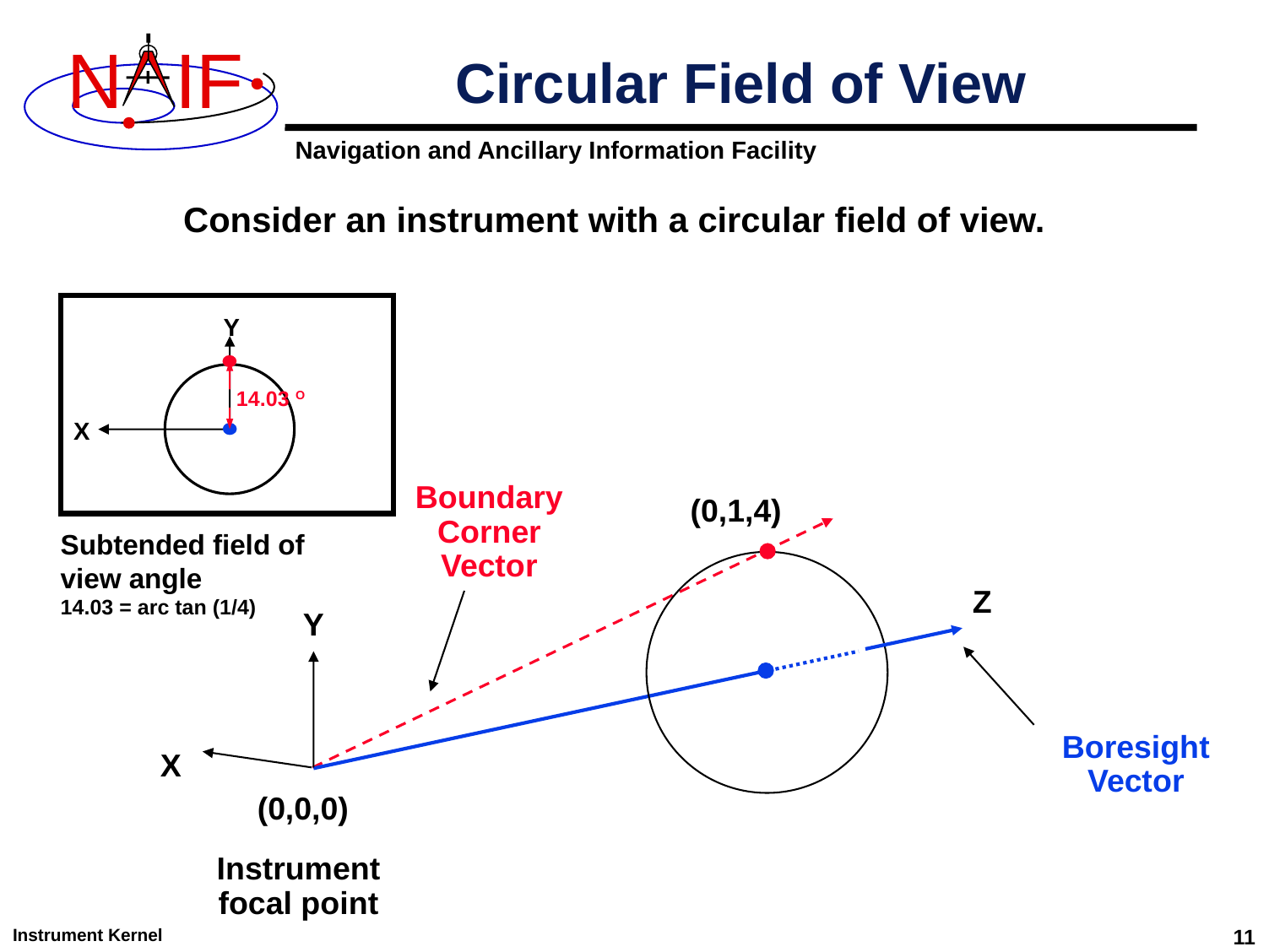

# Circular Field of View
Consider an instrument with a circular field of view.

Y

14.03 O

X

Boundary Corner Vector
(0,1,4)

Subtended field of view angle
14.03 = arc tan (1/4)

Z

Y

Boresight Vector
X

(0,0,0)
Instrument
focal point
Instrument Kernel
11